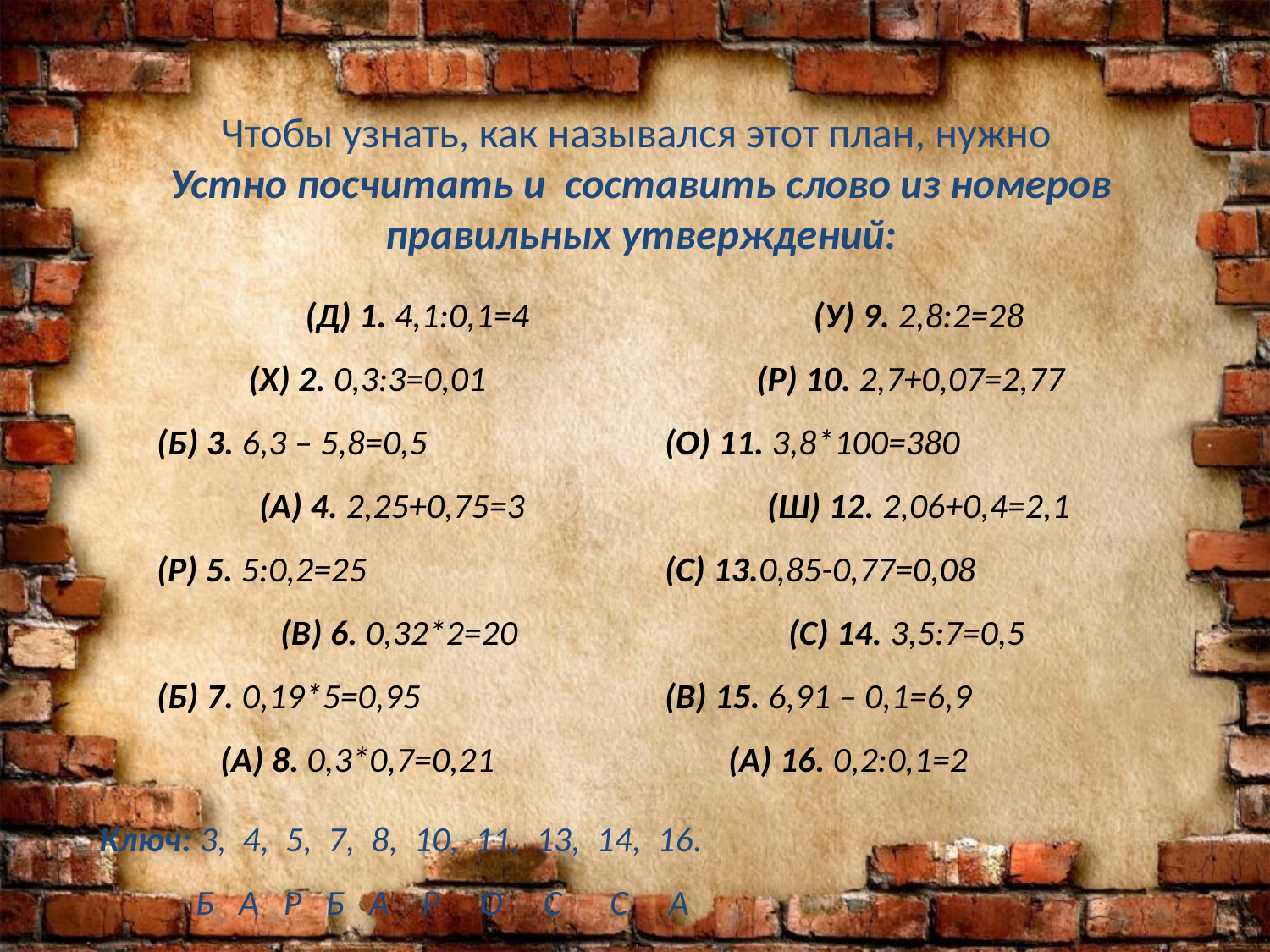

Чтобы узнать, как назывался этот план, нужно
Устно посчитать и  составить слово из номеров правильных утверждений:
# (Д) 1. 4,1:0,1=4 			(У) 9. 2,8:2=28 (Х) 2. 0,3:3=0,01			(Р) 10. 2,7+0,07=2,77   (Б) 3. 6,3 – 5,8=0,5		(О) 11. 3,8*100=380 (А) 4. 2,25+0,75=3		(Ш) 12. 2,06+0,4=2,1 (Р) 5. 5:0,2=25 			(С) 13.0,85-0,77=0,08  (В) 6. 0,32*2=20			(С) 14. 3,5:7=0,5    (Б) 7. 0,19*5=0,95		(В) 15. 6,91 – 0,1=6,9 (А) 8. 0,3*0,7=0,21		(А) 16. 0,2:0,1=2
Ключ: 3,  4,  5,  7,  8,  10,  11,  13,  14,  16.
            Б   А   Р   Б   А    Р     О     С      С     А